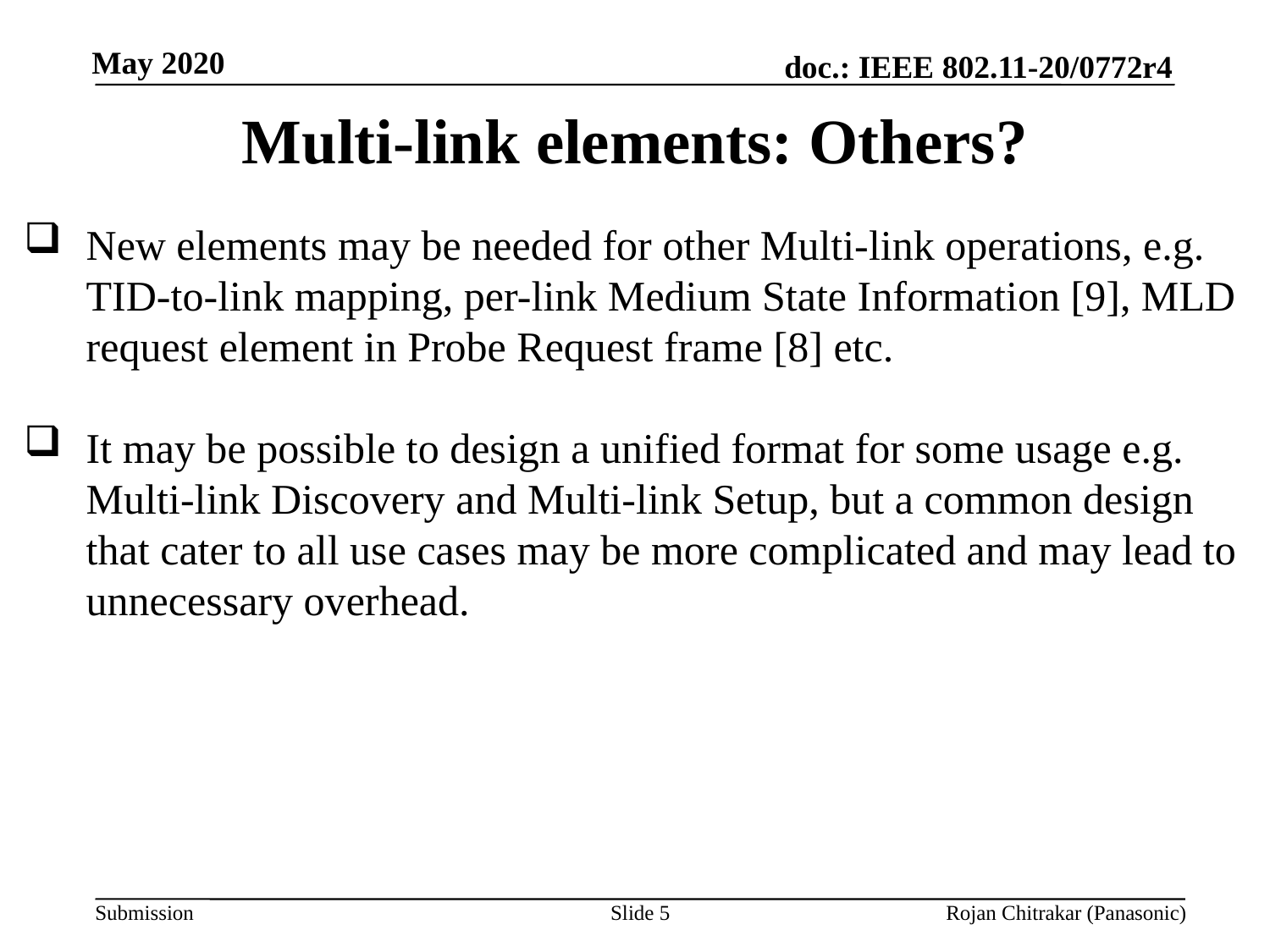

Multi-link elements: Others?
New elements may be needed for other Multi-link operations, e.g. TID-to-link mapping, per-link Medium State Information [9], MLD request element in Probe Request frame [8] etc.

It may be possible to design a unified format for some usage e.g. Multi-link Discovery and Multi-link Setup, but a common design that cater to all use cases may be more complicated and may lead to unnecessary overhead.
Slide 5
Rojan Chitrakar (Panasonic)